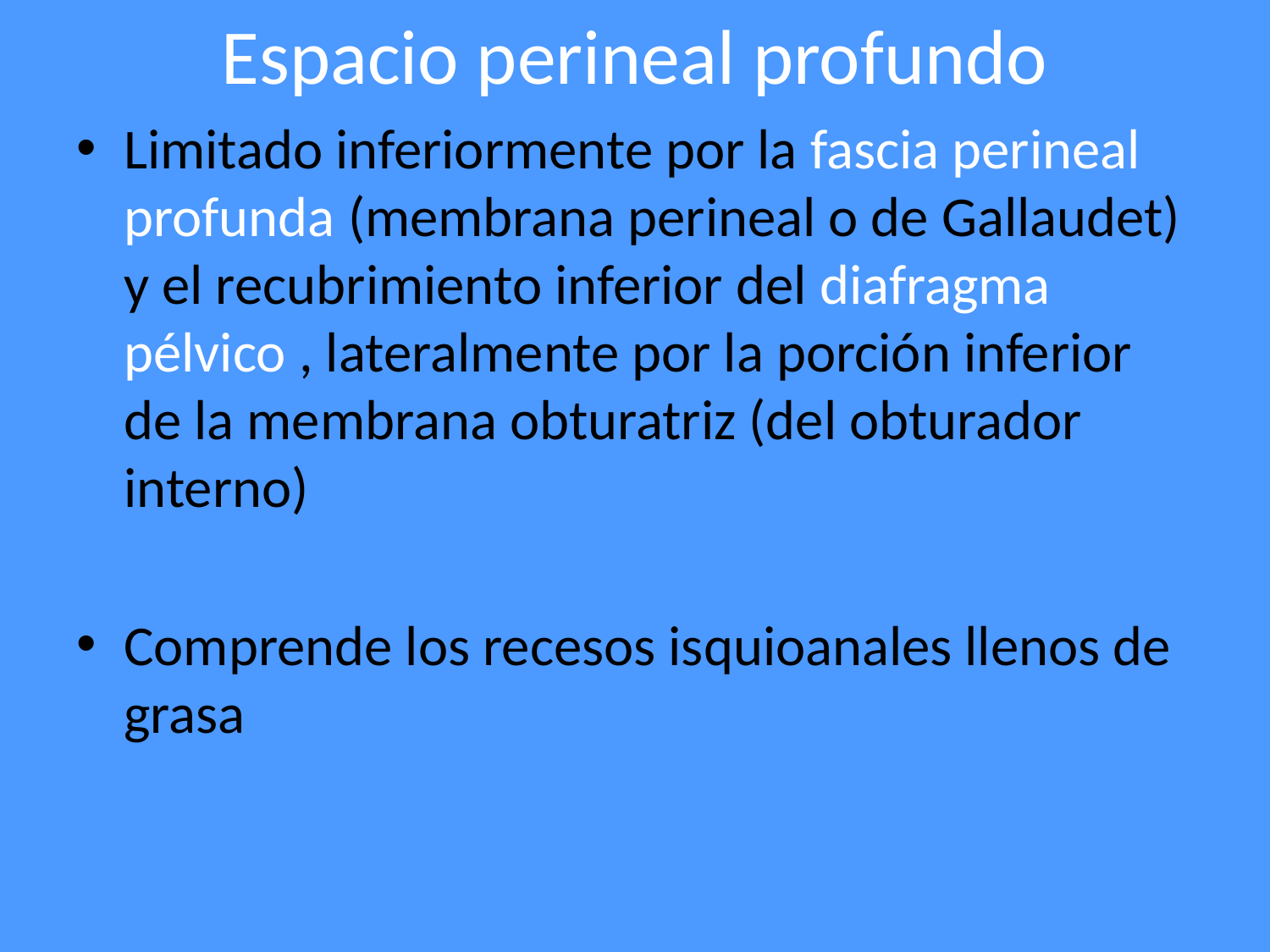

# Espacio perineal profundo
Limitado inferiormente por la fascia perineal profunda (membrana perineal o de Gallaudet) y el recubrimiento inferior del diafragma pélvico , lateralmente por la porción inferior de la membrana obturatriz (del obturador interno)

Comprende los recesos isquioanales llenos de grasa